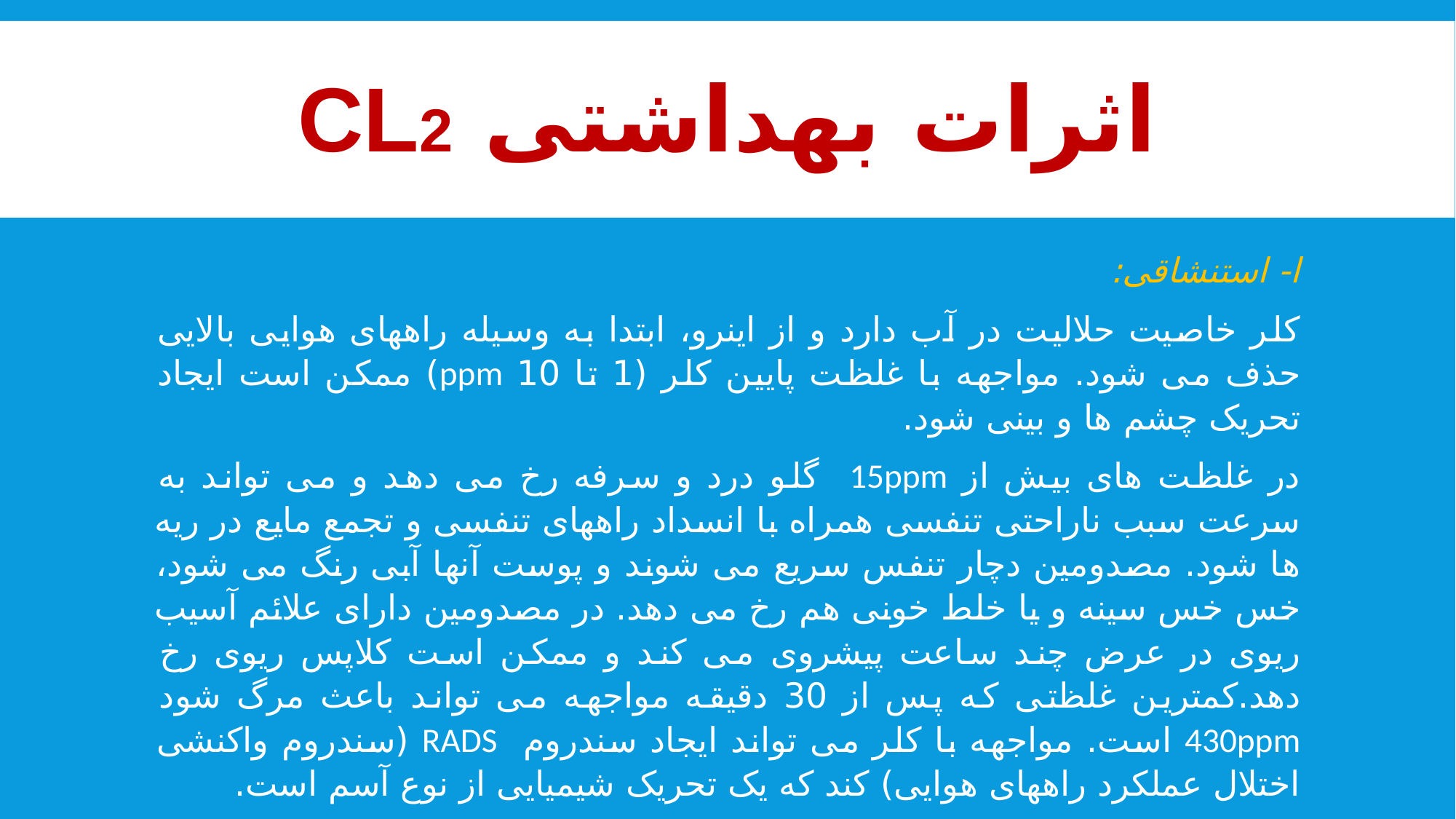

# اثرات بهداشتی Cl2
ا- استنشاقی:
کلر خاصیت حلالیت در آب دارد و از اینرو، ابتدا به وسیله راههای هوایی بالایی حذف می شود. مواجهه با غلظت پایین کلر (1 تا 10 ppm) ممکن است ایجاد تحریک چشم ها و بینی شود.
در غلظت های بیش از 15ppm  گلو درد و سرفه رخ می دهد و می تواند به سرعت سبب ناراحتی تنفسی همراه با انسداد راههای تنفسی و تجمع مایع در ریه ها شود. مصدومین دچار تنفس سریع می شوند و پوست آنها آبی رنگ می شود، خس خس سینه و یا خلط خونی هم رخ می دهد. در مصدومین دارای علائم آسیب ریوی در عرض چند ساعت پیشروی می کند و ممکن است کلاپس ریوی رخ دهد.کمترین غلظتی که پس از 30 دقیقه مواجهه می تواند باعث مرگ شود 430ppm است. مواجهه با کلر می تواند ایجاد سندروم  RADS (سندروم واکنشی اختلال عملکرد راههای هوایی) کند که یک تحریک شیمیایی از نوع آسم است.